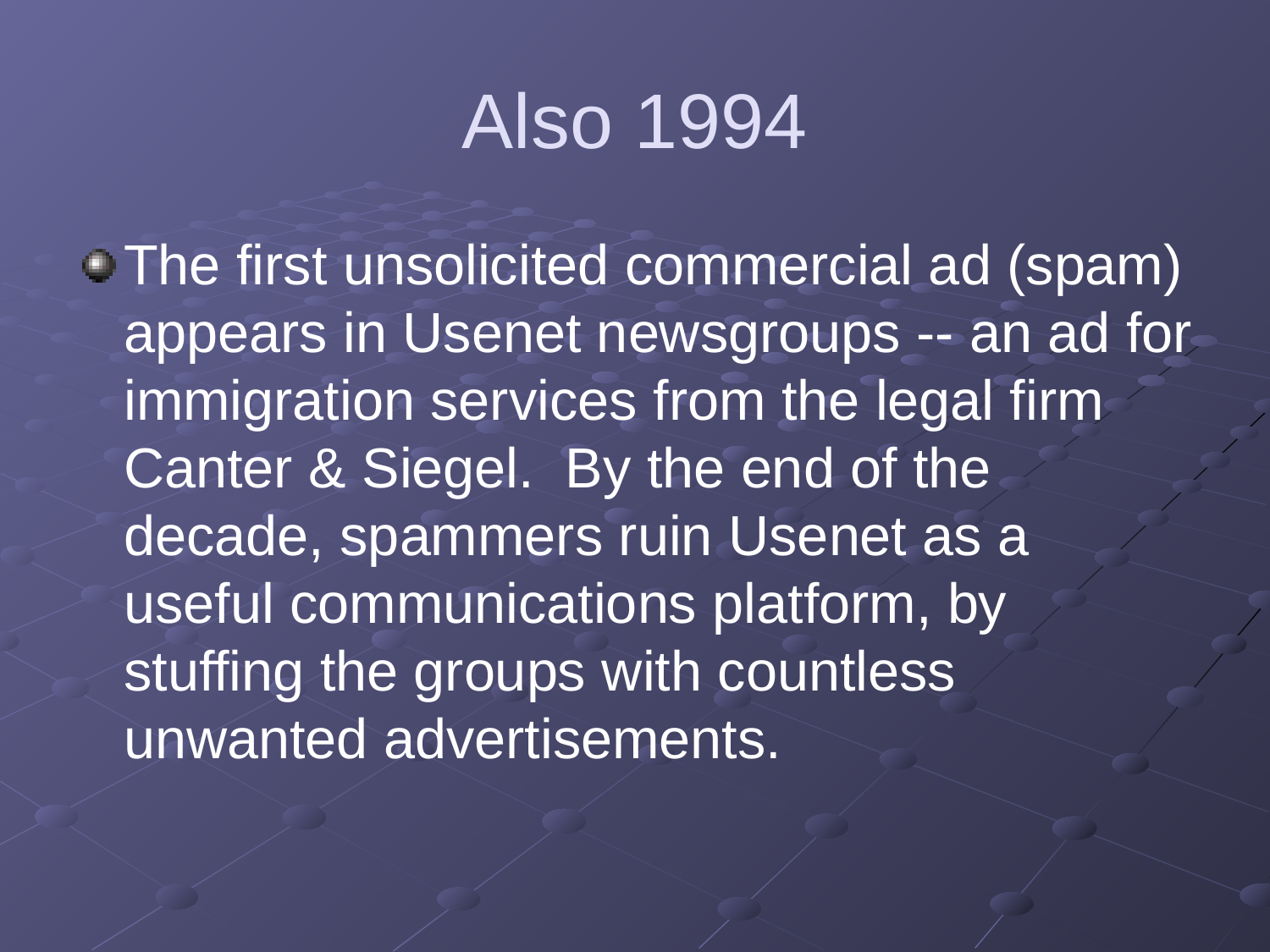

# Also 1994
The first unsolicited commercial ad (spam) appears in Usenet newsgroups -- an ad for immigration services from the legal firm Canter & Siegel.  By the end of the decade, spammers ruin Usenet as a useful communications platform, by stuffing the groups with countless unwanted advertisements.